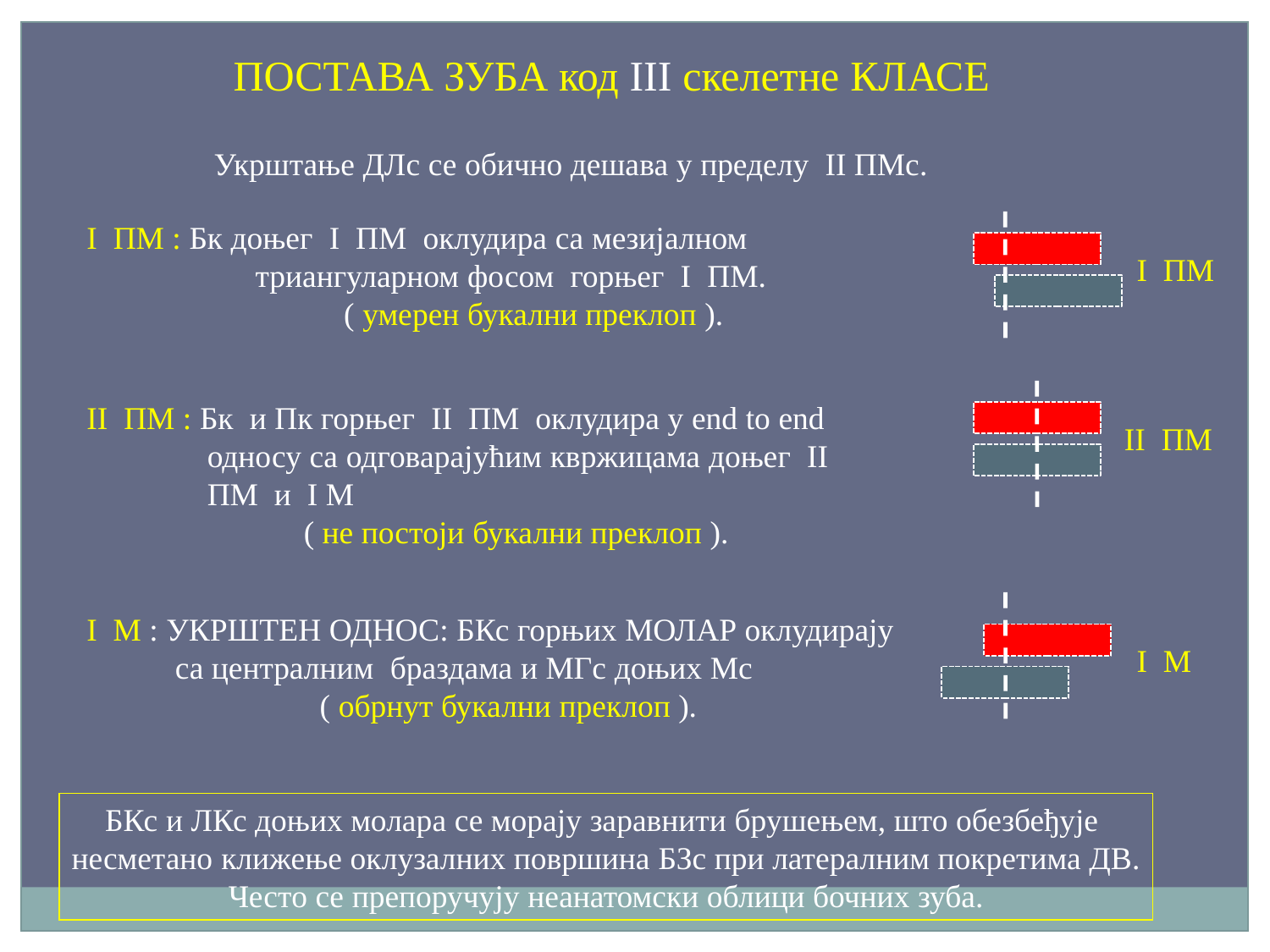

ПОСТАВА ЗУБА код III скелетне КЛАСЕ
Укрштање ДЛс се обично дешава у предeлу  II ПМс.
I  ПМ : Бк доњег  I  ПМ  оклудира са мезијалном
                     триангуларном фосом  горњег  I  ПМ.
                                ( умерен букални преклоп ).

I  ПМ

II  ПМ : Бк  и Пк горњег  II  ПМ  оклудира у end to end
               односу са одговарајућим квржицама доњег  II
               ПМ  и  I М
                           ( не постоји букални преклоп ).

II  ПМ

I  M : УКРШТЕН ОДНОС: БКс горњих МОЛАР оклудирају
           са централним  браздама и МГс доњих Мс
                             ( обрнут букални преклоп ).

I  M

БКс и ЛКс доњих молара се морају заравнити брушењем, што обезбеђује
несметано клижење оклузалних површина БЗс при латералним покретима ДВ.
Често се препоручују неанатомски облици бочних зуба.